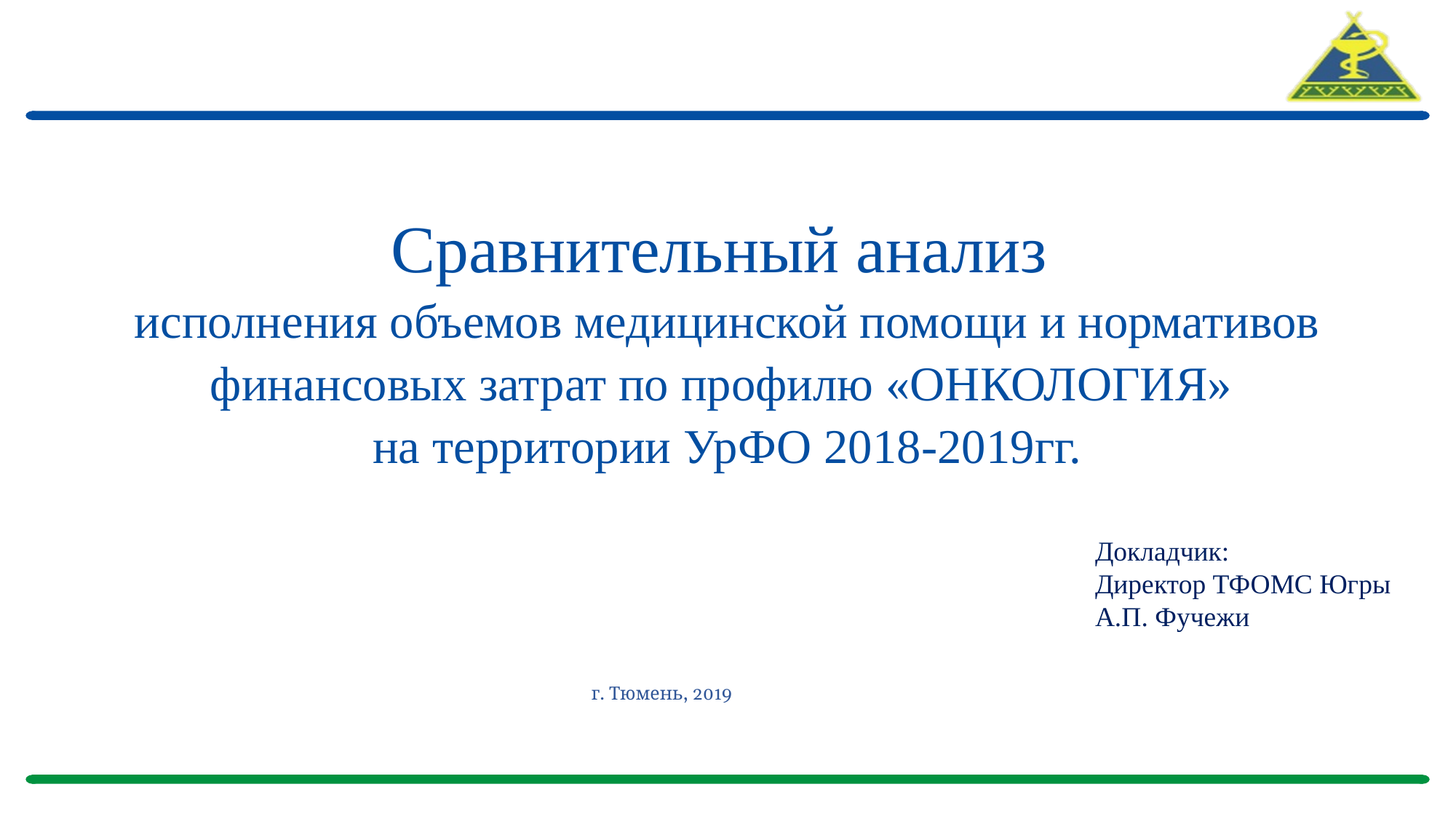

# Сравнительный анализ исполнения объемов медицинской помощи и нормативов финансовых затрат по профилю «ОНКОЛОГИЯ» на территории УрФО 2018-2019гг.
Докладчик:
Директор ТФОМС Югры
А.П. Фучежи
г. Тюмень, 2019